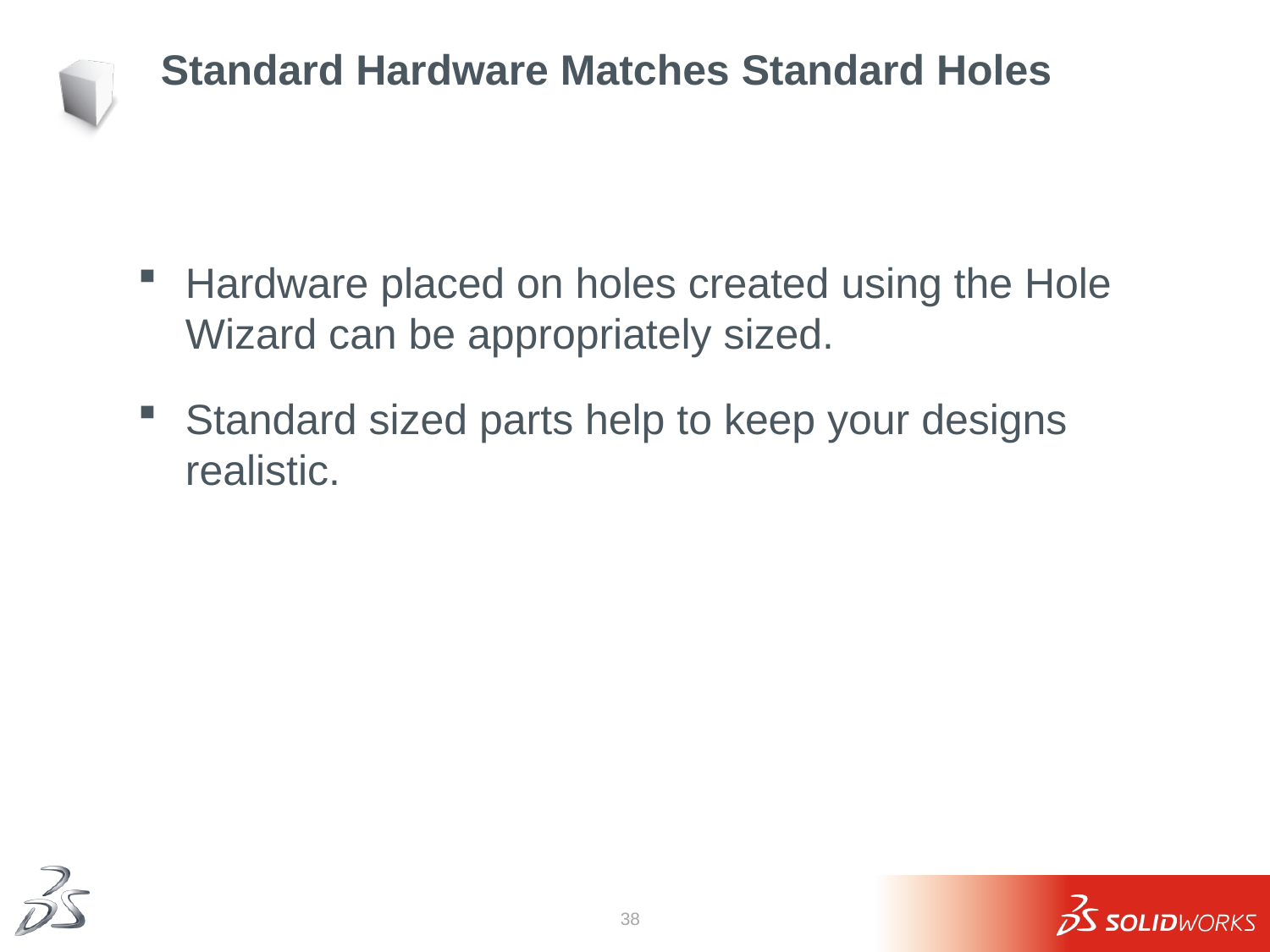

# Standard Hardware Matches Standard Holes
Hardware placed on holes created using the Hole Wizard can be appropriately sized.
Standard sized parts help to keep your designs realistic.